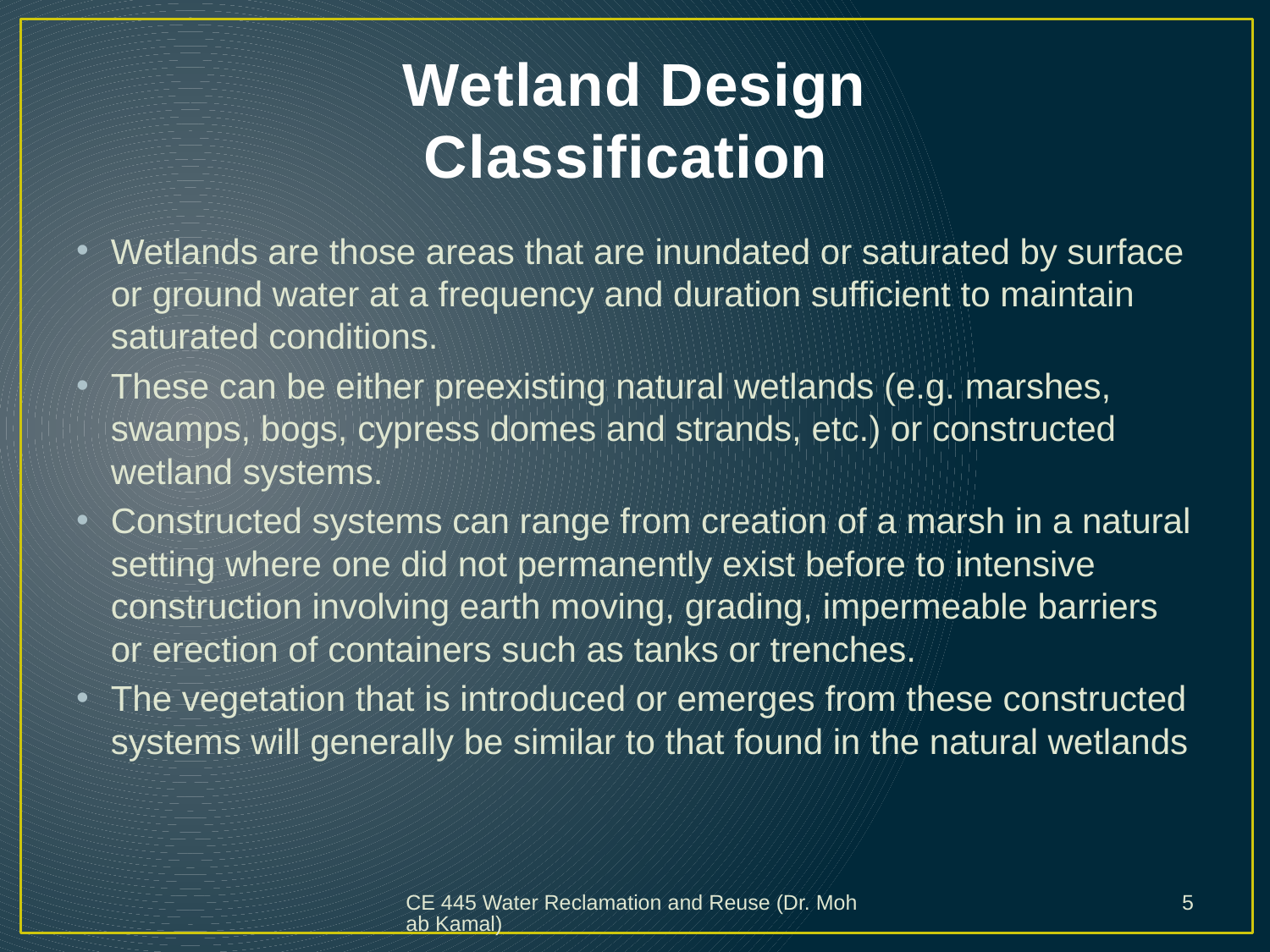

# Wetland Design Classification
Wetlands are those areas that are inundated or saturated by surface or ground water at a frequency and duration sufficient to maintain saturated conditions.
These can be either preexisting natural wetlands (e.g. marshes, swamps, bogs, cypress domes and strands, etc.) or constructed wetland systems.
Constructed systems can range from creation of a marsh in a natural setting where one did not permanently exist before to intensive construction involving earth moving, grading, impermeable barriers or erection of containers such as tanks or trenches.
The vegetation that is introduced or emerges from these constructed systems will generally be similar to that found in the natural wetlands
CE 445 Water Reclamation and Reuse (Dr. Mohab Kamal)
5